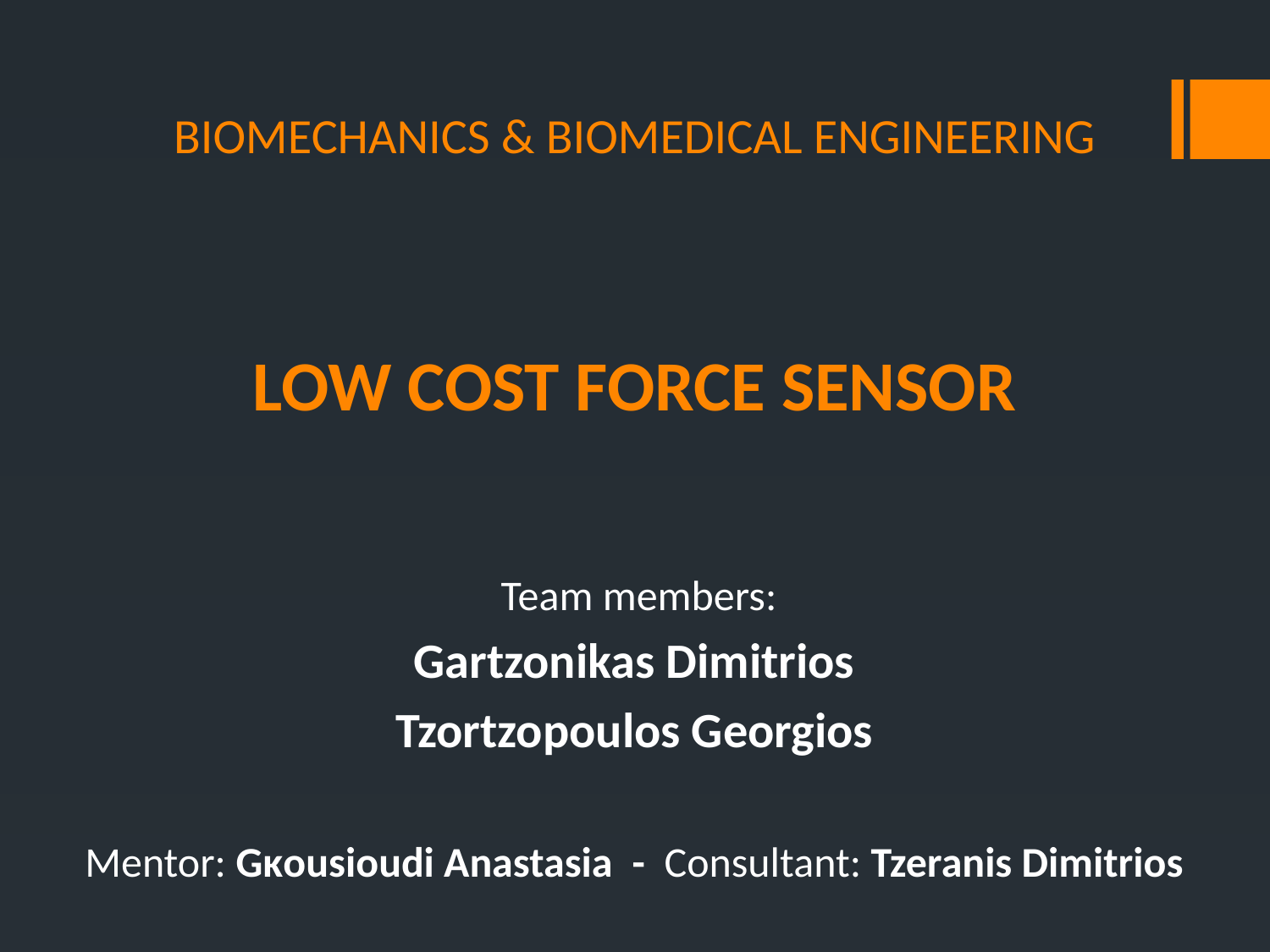

# BIOMECHANICS & BIOMEDICAL ENGINEERING LOW COST FORCE SENSOR

      Team members:
Gartzonikas Dimitrios
Tzortzopoulos Georgios

Mentor: Gκousioudi Anastasia  -  Consultant: Tzeranis Dimitrios